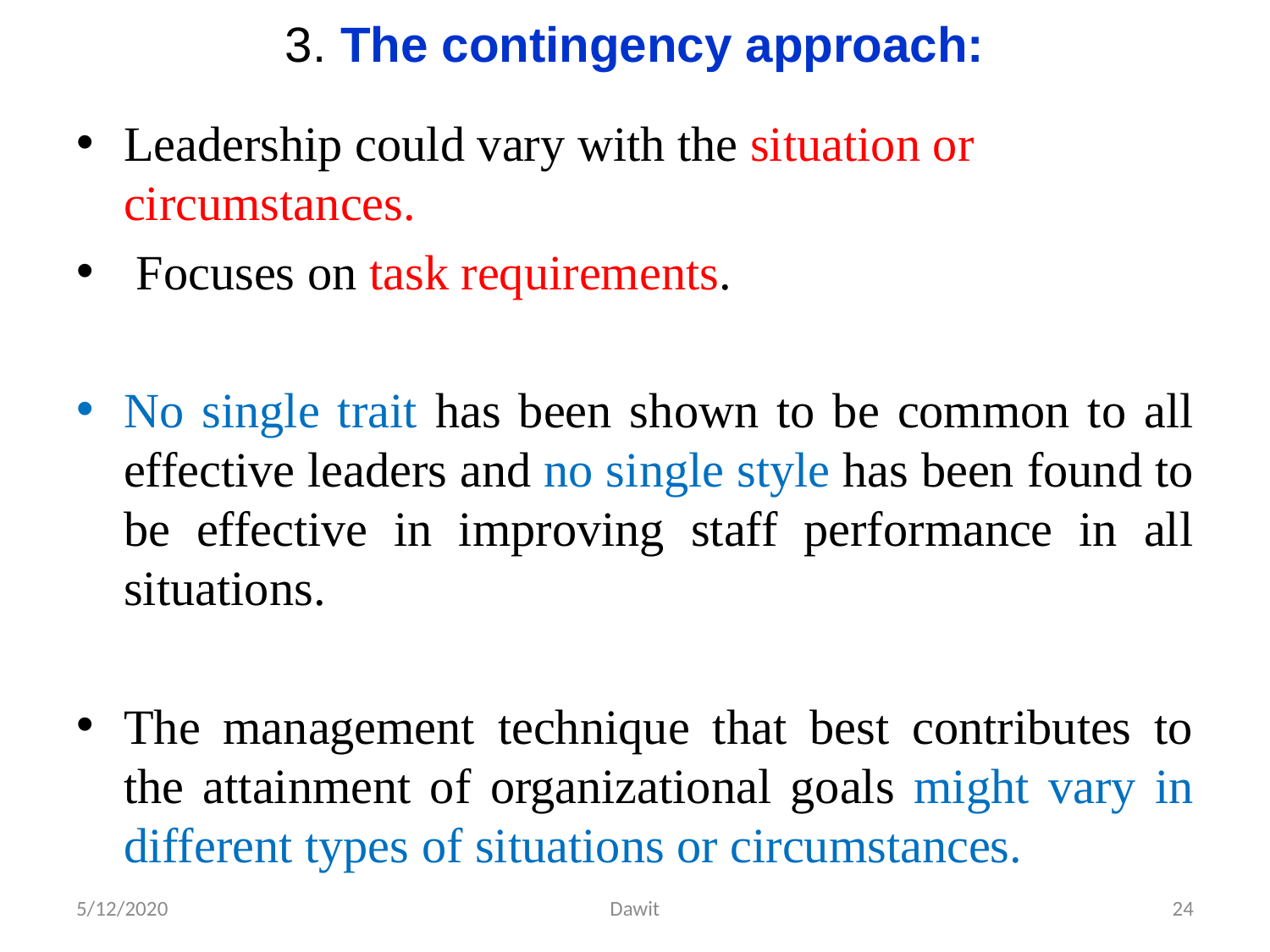

# 3. The contingency approach:
Leadership could vary with the situation or circumstances.
 Focuses on task requirements.

No single trait has been shown to be common to all effective leaders and no single style has been found to be effective in improving staff performance in all situations.

The management technique that best contributes to the attainment of organizational goals might vary in different types of situations or circumstances.

5/12/2020
Dawit
24